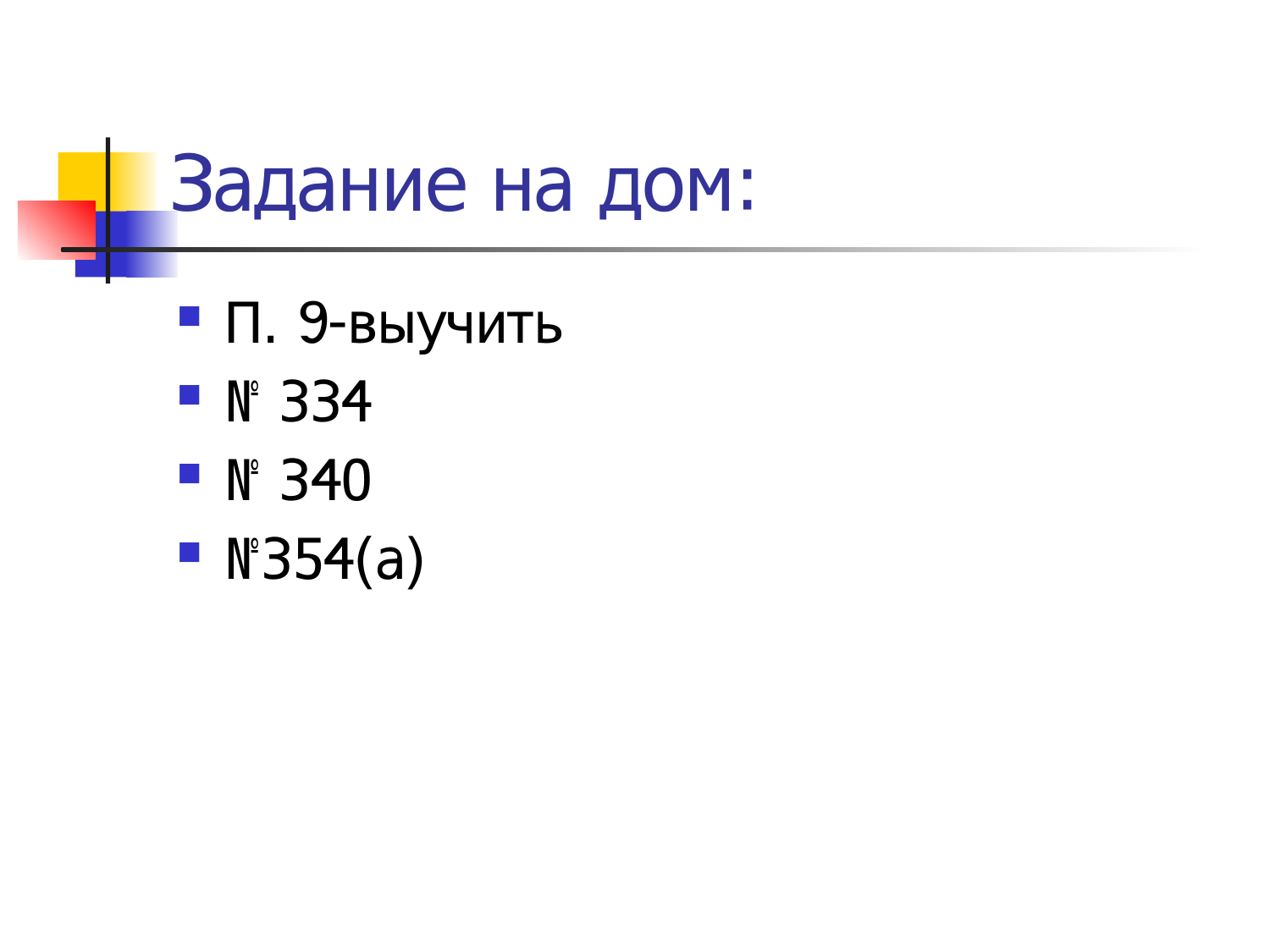

# Задание на дом:
П. 9-выучить
№ 334
№ 340
№354(а)